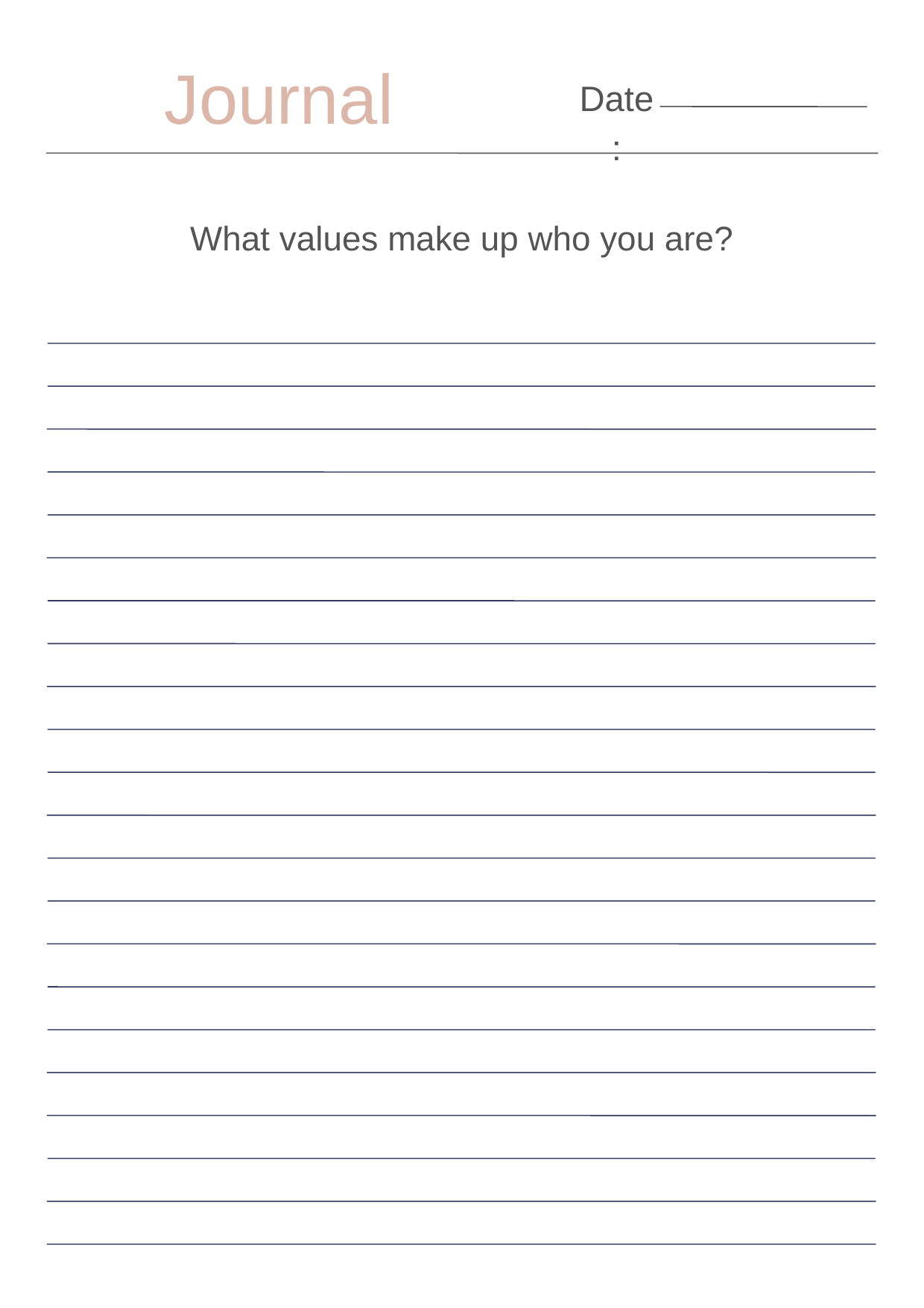

Journal
Date:

What values make up who you are?